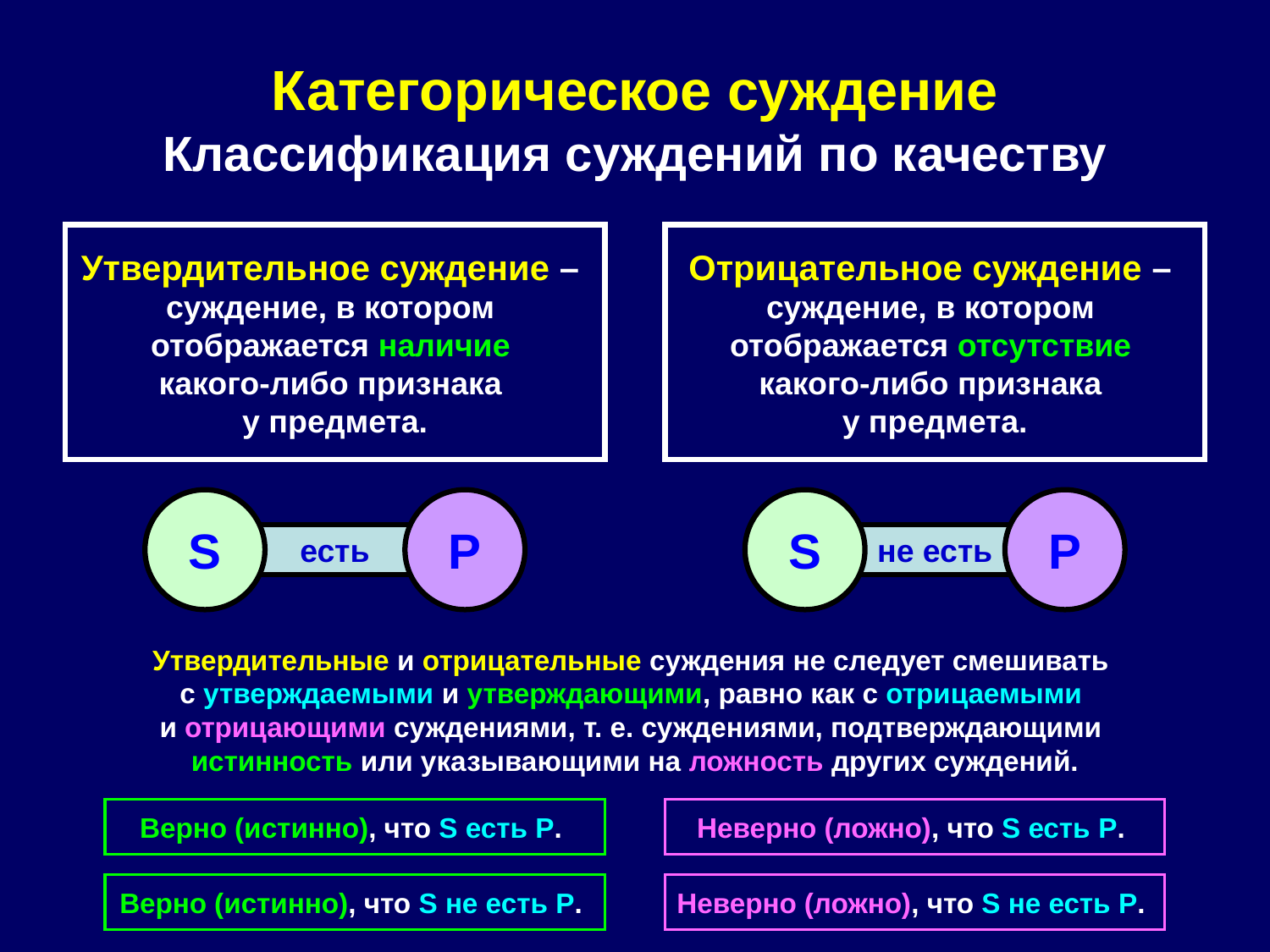

# Категорическое суждение Классификация суждений по качеству
Утвердительное суждение –
суждение, в котором
отображается наличие
какого-либо признака
у предмета.
Отрицательное суждение –
суждение, в котором
отображается отсутствие
какого-либо признака
у предмета.
S
P
S
P
есть
не есть
Утвердительные и отрицательные суждения не следует смешивать
с утверждаемыми и утверждающими, равно как с отрицаемыми
и отрицающими суждениями, т. е. суждениями, подтверждающими
истинность или указывающими на ложность других суждений.
Верно (истинно), что S есть P.
Неверно (ложно), что S есть P.
Верно (истинно), что S не есть P.
Неверно (ложно), что S не есть P.